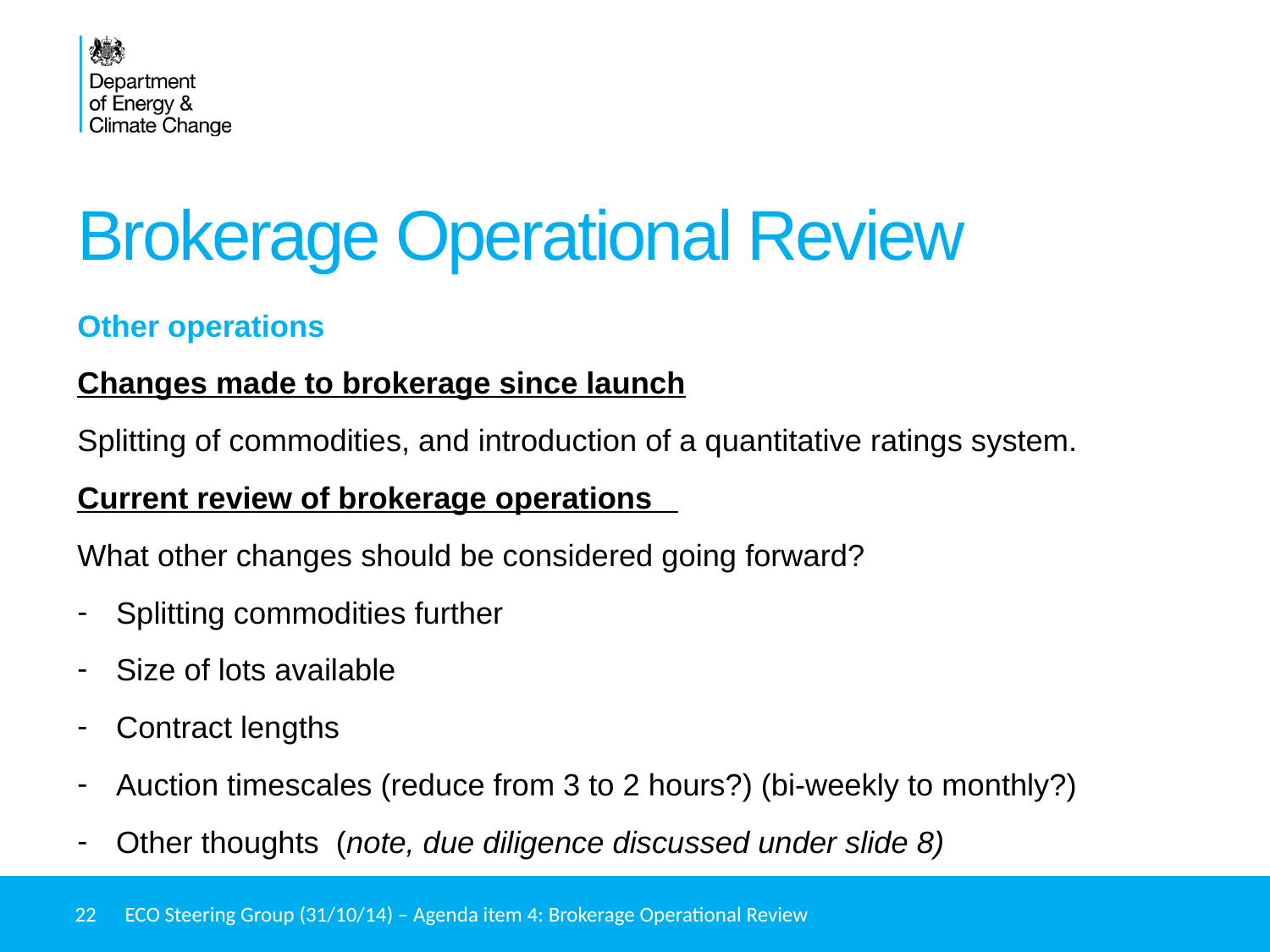

# Brokerage Operational Review
Other operations
Changes made to brokerage since launch
Splitting of commodities, and introduction of a quantitative ratings system.
Current review of brokerage operations
What other changes should be considered going forward?
Splitting commodities further
Size of lots available
Contract lengths
Auction timescales (reduce from 3 to 2 hours?) (bi-weekly to monthly?)
Other thoughts  (note, due diligence discussed under slide 8)

22
ECO Steering Group (31/10/14) – Agenda item 4: Brokerage Operational Review